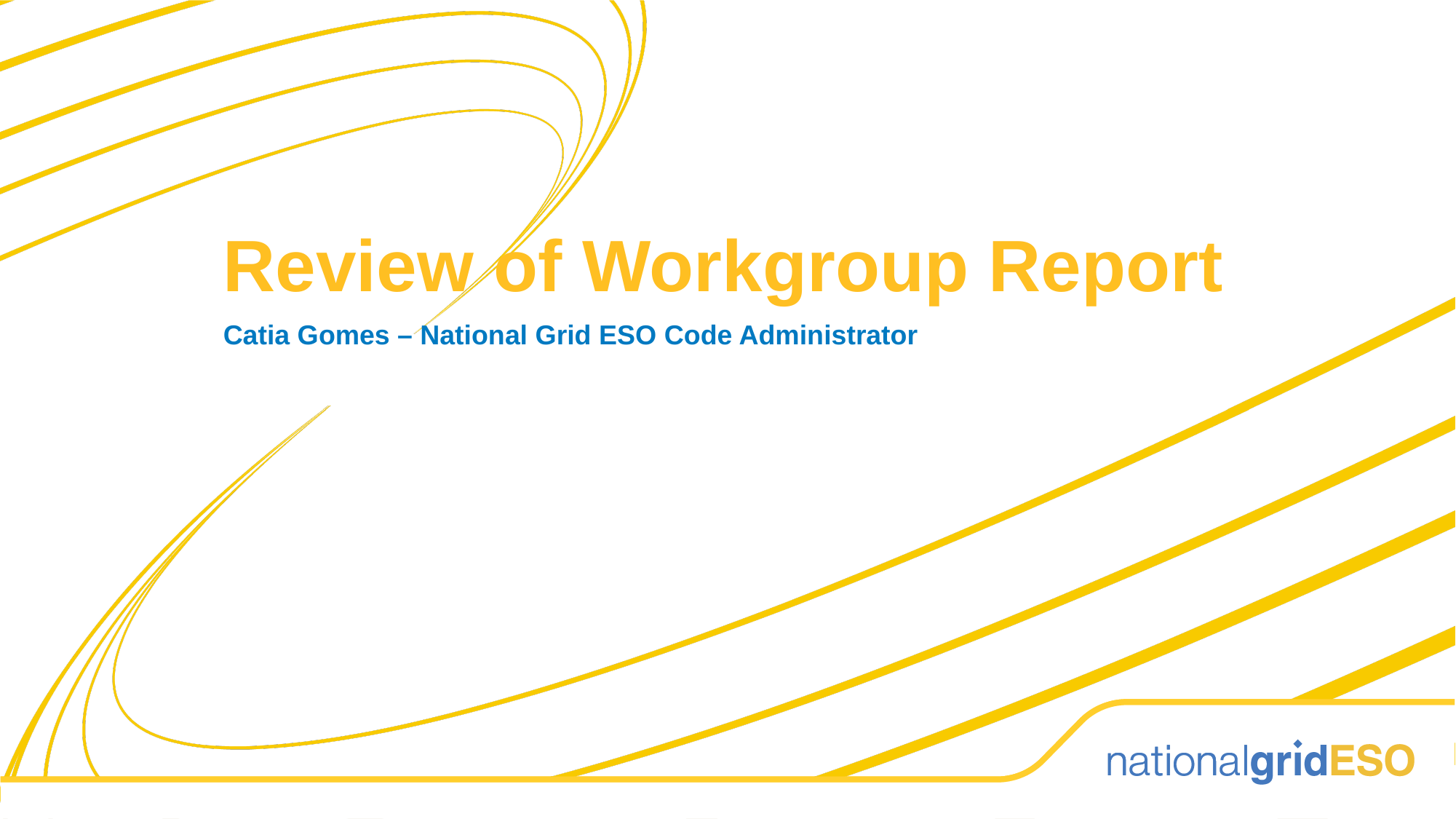

Review of Workgroup Report
Catia Gomes – National Grid ESO Code Administrator